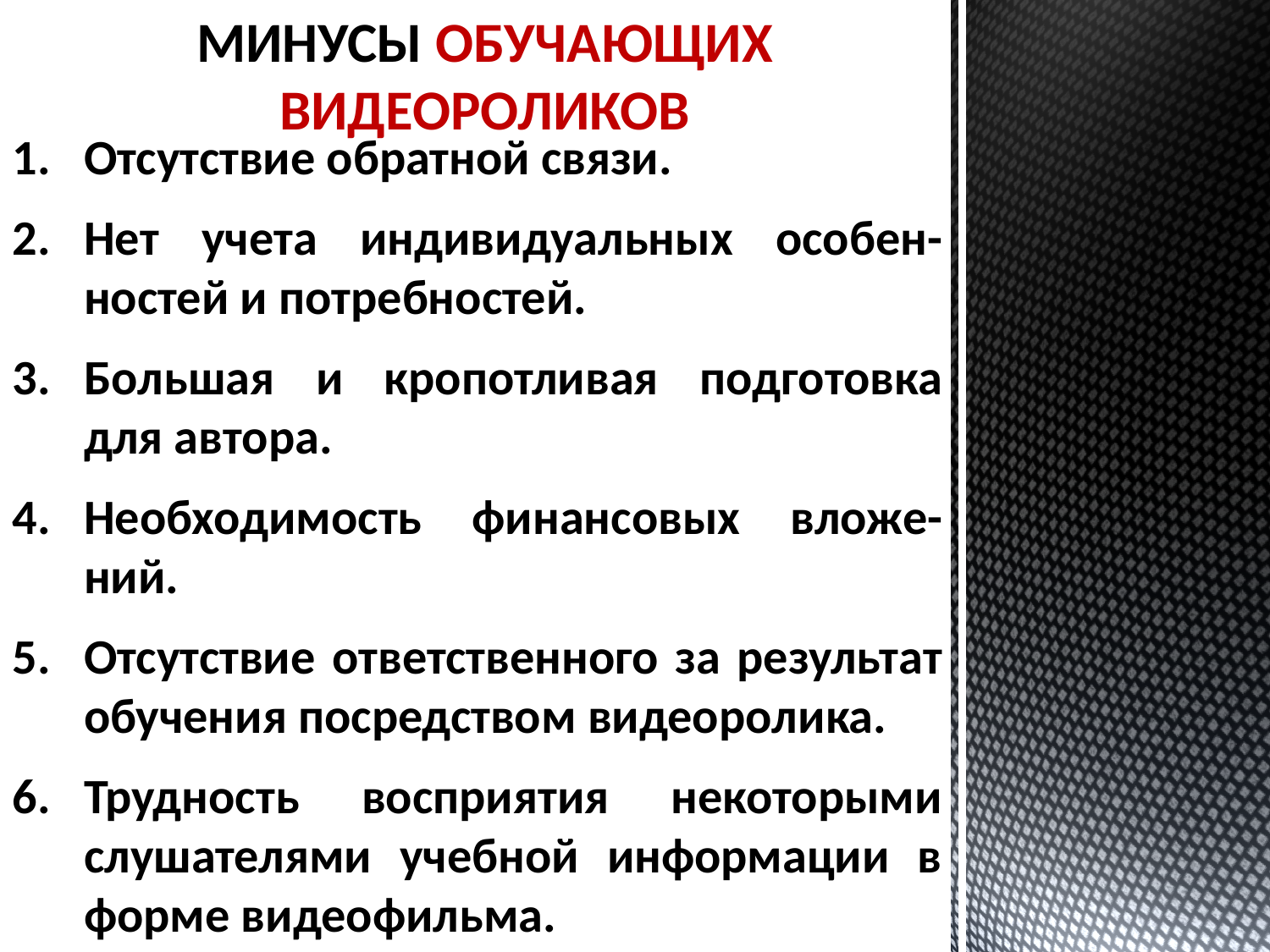

МИНУСЫ ОБУЧАЮЩИХ ВИДЕОРОЛИКОВ
Отсутствие обратной связи.
Нет учета индивидуальных особен-ностей и потребностей.
Большая и кропотливая подготовка для автора.
Необходимость финансовых вложе-ний.
Отсутствие ответственного за результат обучения посредством видеоролика.
Трудность восприятия некоторыми слушателями учебной информации в форме видеофильма.